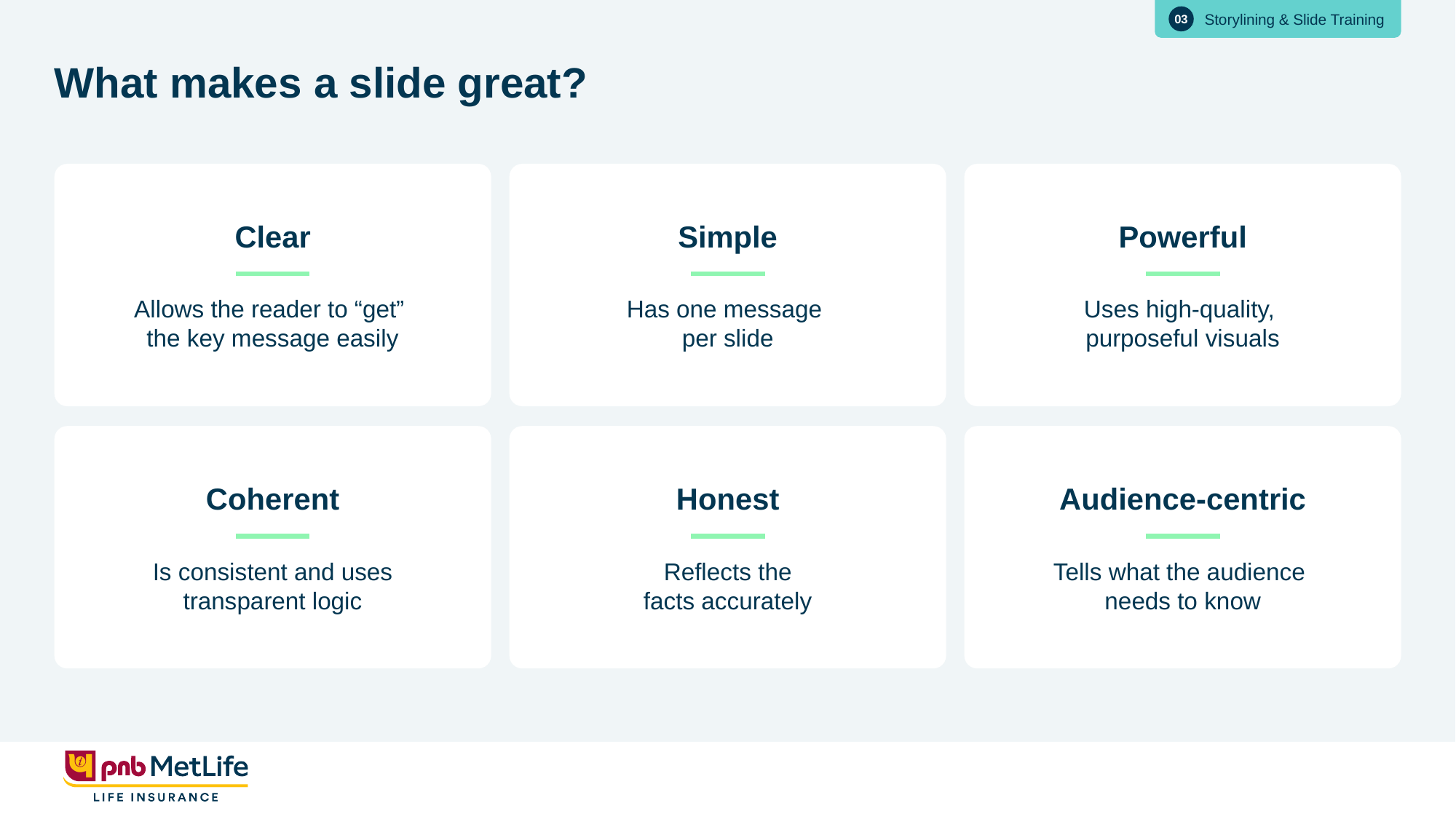

03
Storylining & Slide Training
# What makes a slide great?

Clear
Allows the reader to “get”
the key message easily
Simple
Has one message
per slide
Powerful
Uses high-quality,
purposeful visuals

Coherent
Honest
Audience-centric
Is consistent and uses transparent logic
Reflects the
facts accurately
Tells what the audience
needs to know